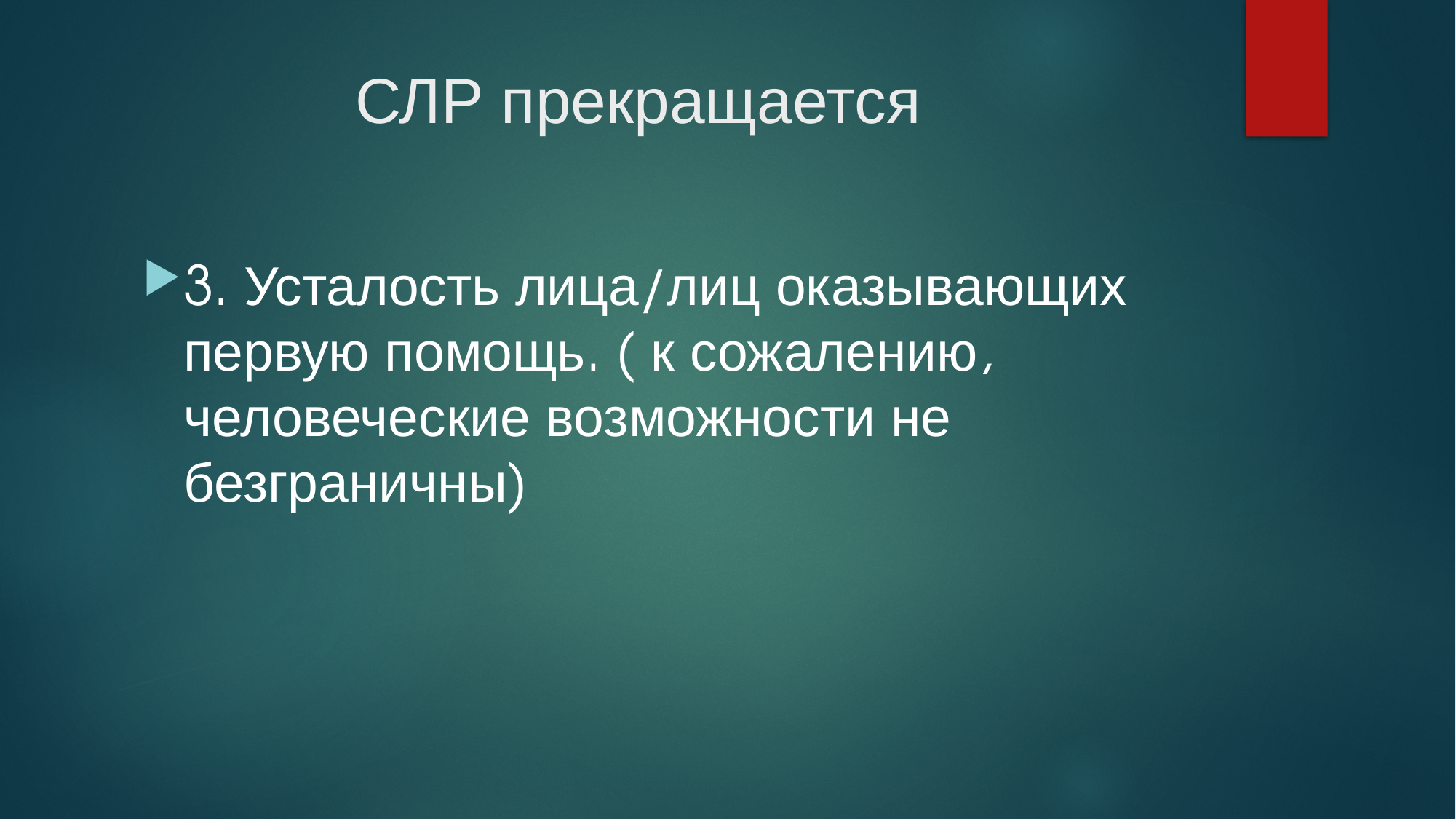

# СЛР прекращается
3. Усталость лица/лиц оказывающих первую помощь. ( к сожалению, человеческие возможности не безграничны)